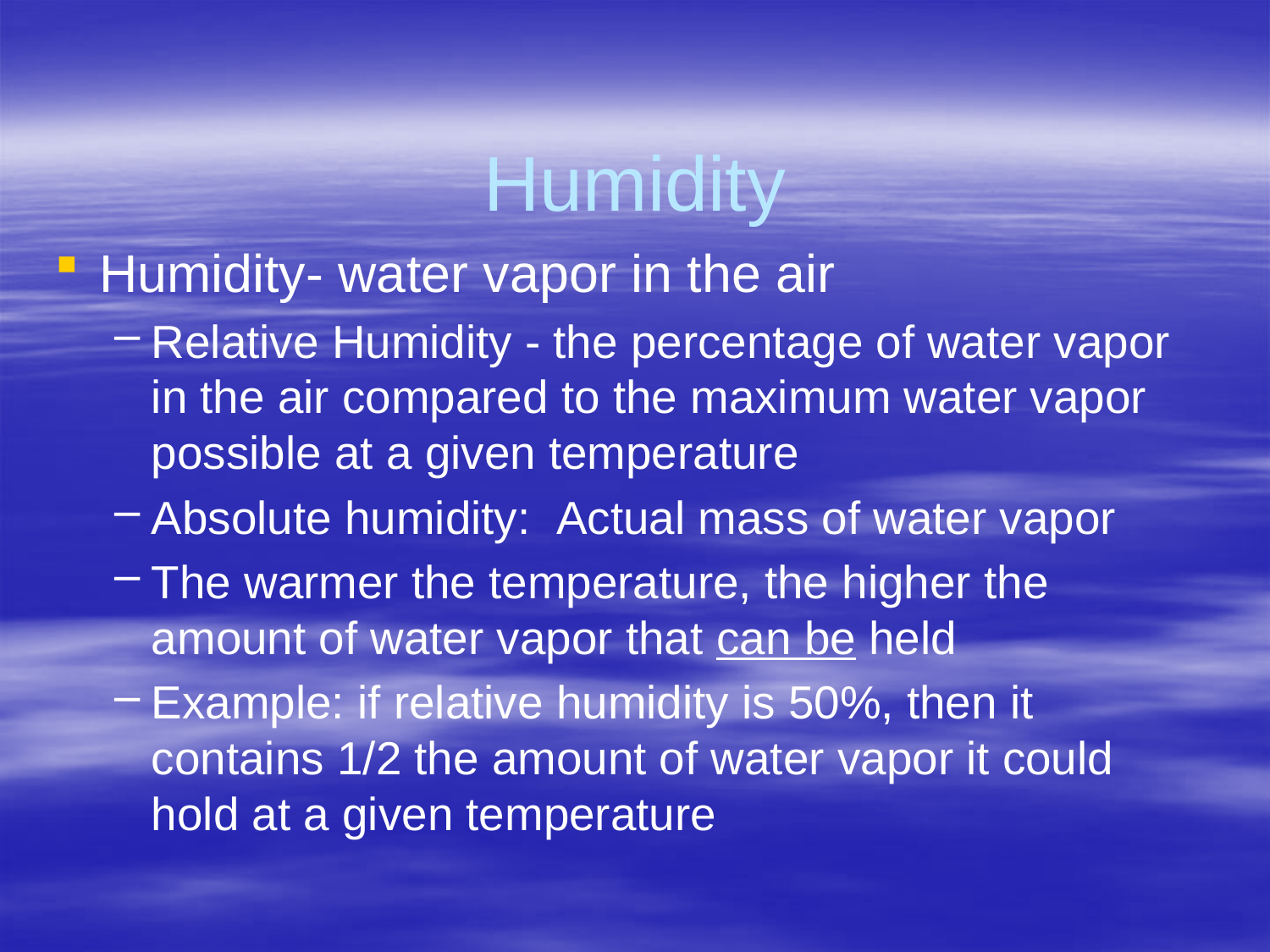

# Humidity
Humidity- water vapor in the air
Relative Humidity - the percentage of water vapor in the air compared to the maximum water vapor possible at a given temperature
Absolute humidity:  Actual mass of water vapor
The warmer the temperature, the higher the amount of water vapor that can be held
Example: if relative humidity is 50%, then it contains 1/2 the amount of water vapor it could hold at a given temperature